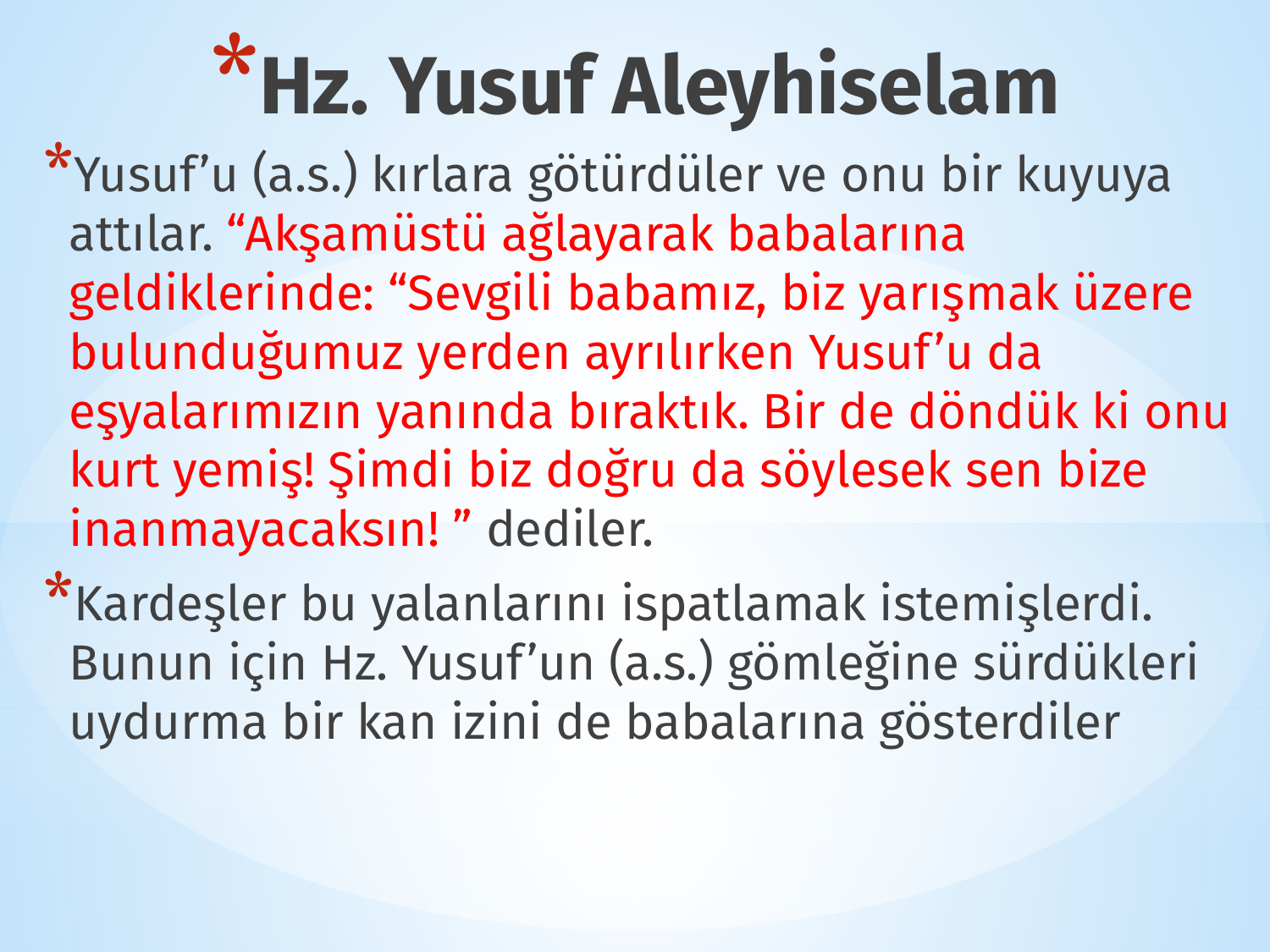

# Hz. Yusuf Aleyhiselam
Yusuf’u (a.s.) kırlara götürdüler ve onu bir kuyuya attılar. “Akşamüstü ağlayarak babalarına geldiklerinde: “Sevgili babamız, biz yarışmak üzere bulunduğumuz yerden ayrılırken Yusuf’u da eşyalarımızın yanında bıraktık. Bir de döndük ki onu kurt yemiş! Şimdi biz doğru da söylesek sen bize inanmayacaksın! ” dediler.
Kardeşler bu yalanlarını ispatlamak istemişlerdi. Bunun için Hz. Yusuf’un (a.s.) gömleğine sürdükleri uydurma bir kan izini de babalarına gösterdiler